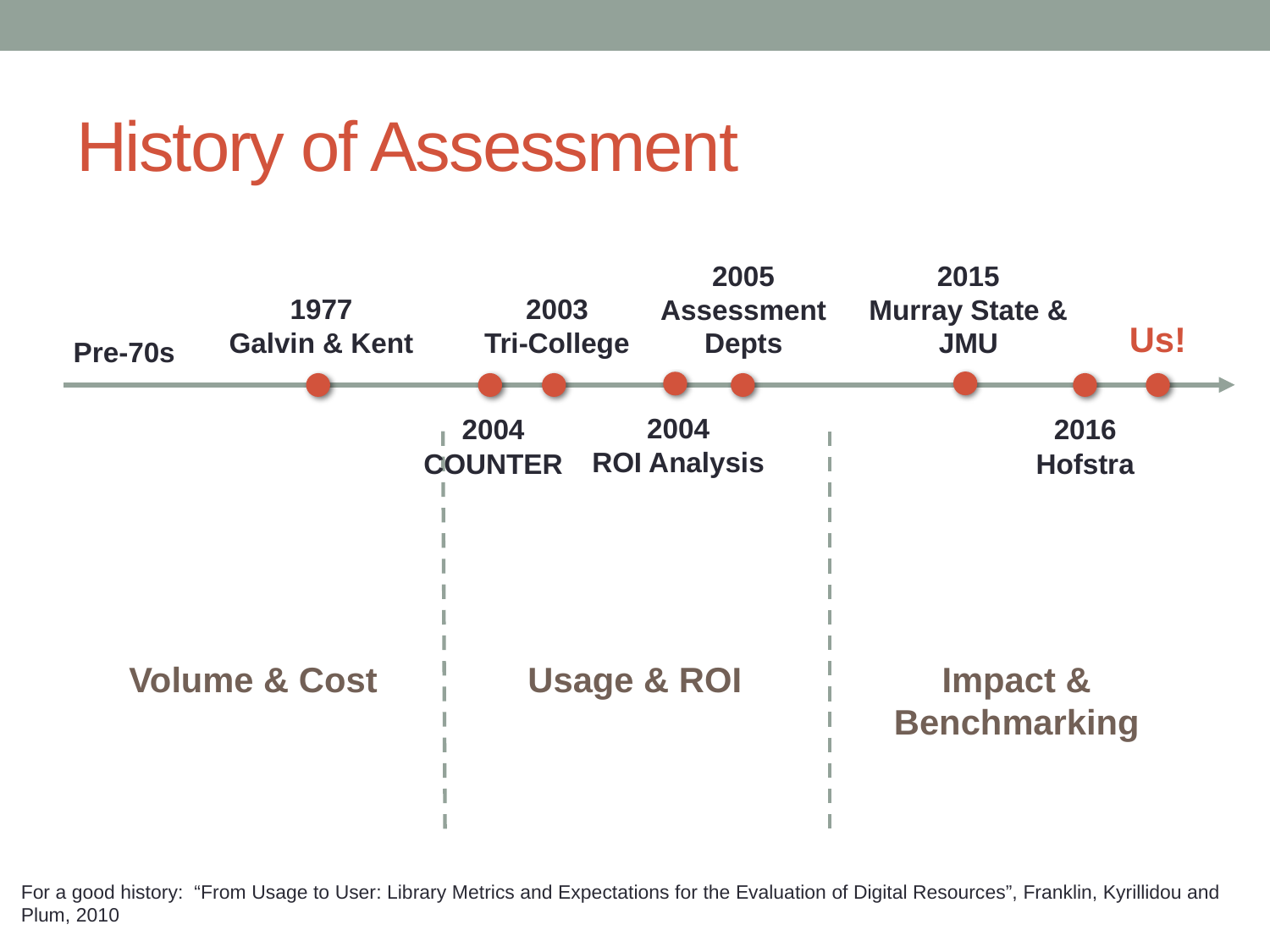

# History of Assessment
2005
Assessment Depts
2015
Murray State & JMU
1977
Galvin & Kent
2003
Tri-College
Us!
Pre-70s

2004
ROI Analysis
2004
COUNTER
2016
Hofstra
Volume & Cost
Usage & ROI
Impact & Benchmarking
For a good history:  “From Usage to User: Library Metrics and Expectations for the Evaluation of Digital Resources”, Franklin, Kyrillidou and Plum, 2010